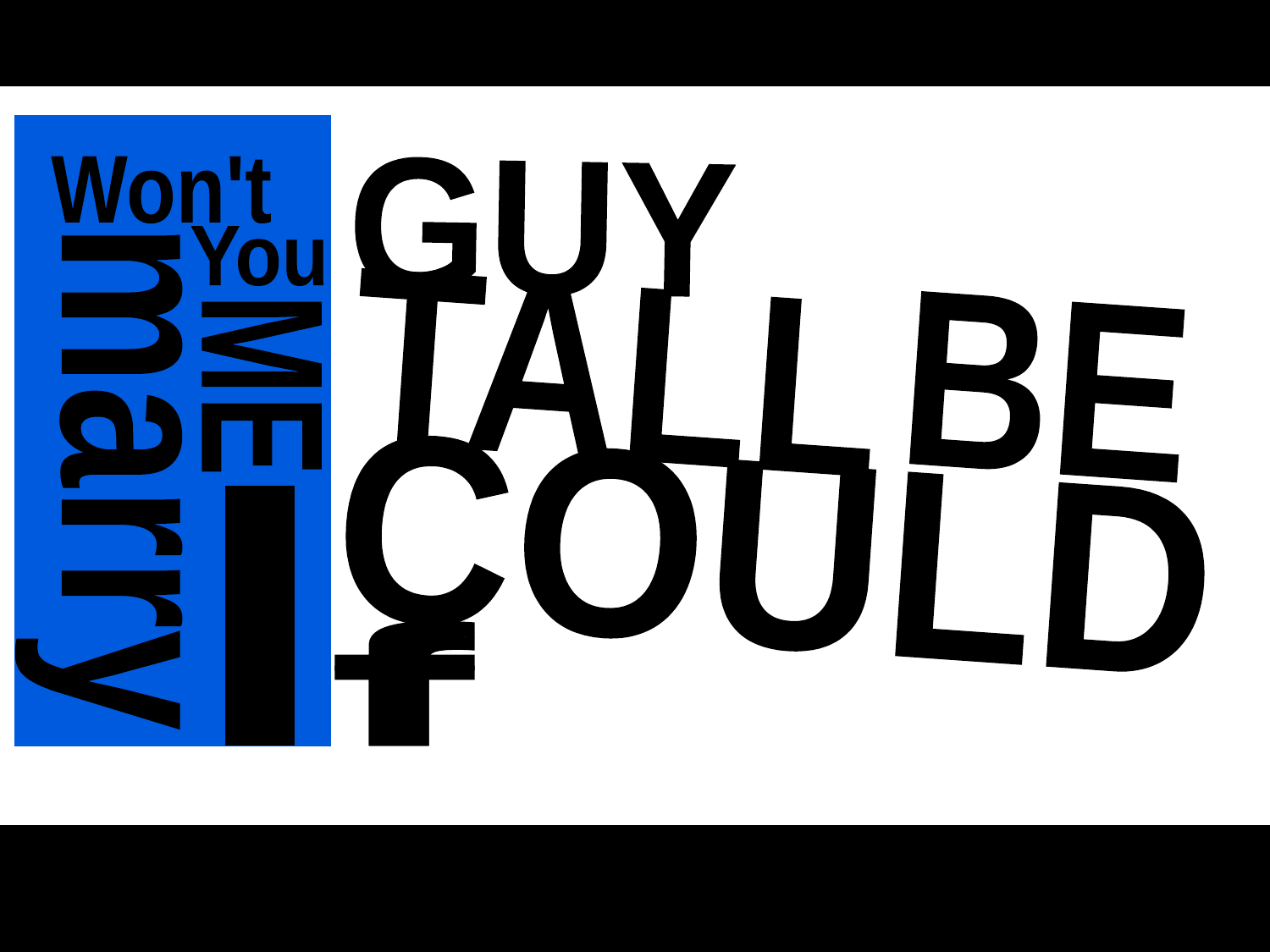

GUY
TALL
BE
COULD
ME
Won't
You
marry
I
f
f